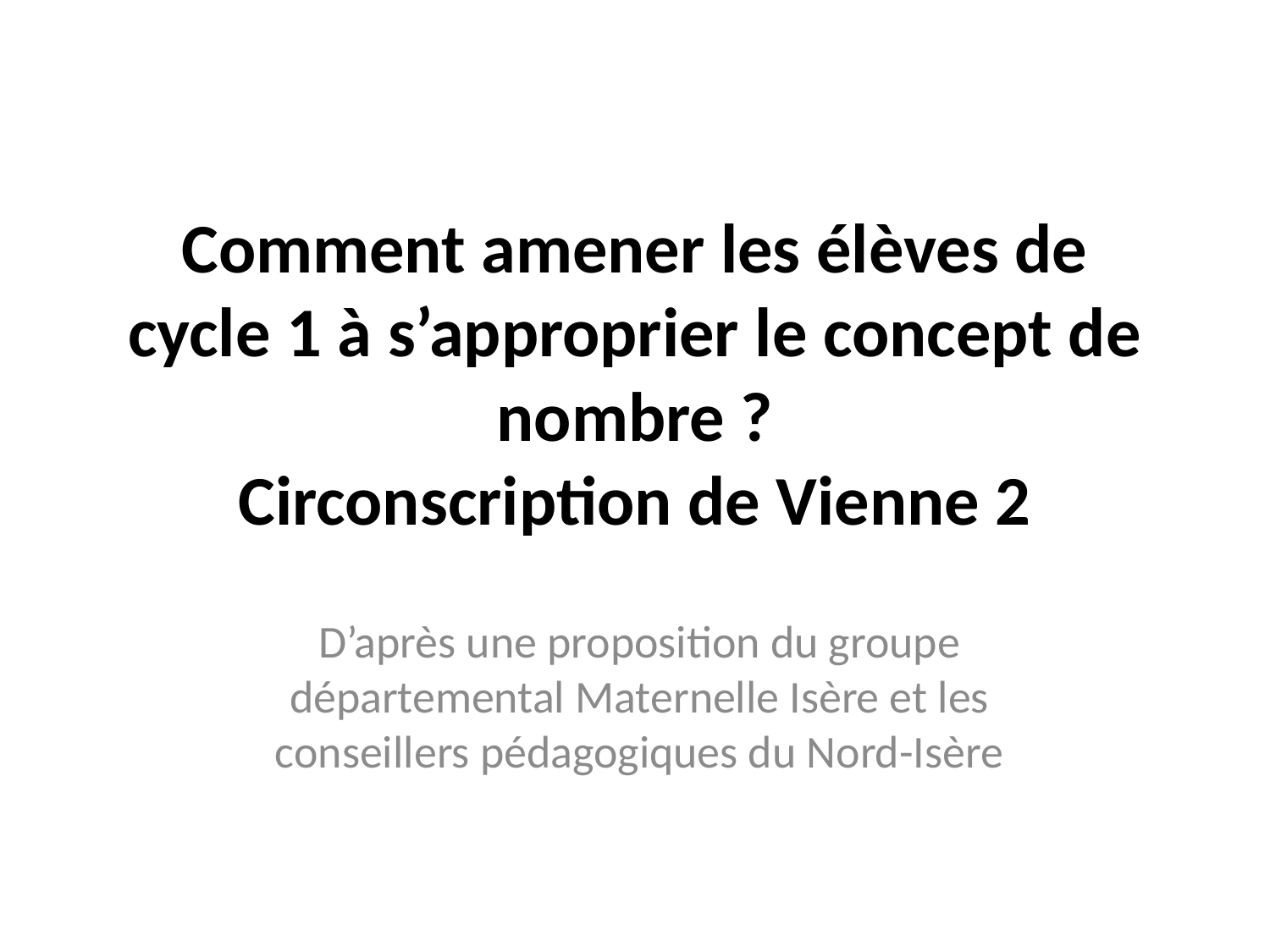

# Comment amener les élèves de cycle 1 à s’approprier le concept de nombre ? Circonscription de Vienne 2
D’après une proposition du groupe départemental Maternelle Isère et les conseillers pédagogiques du Nord-Isère